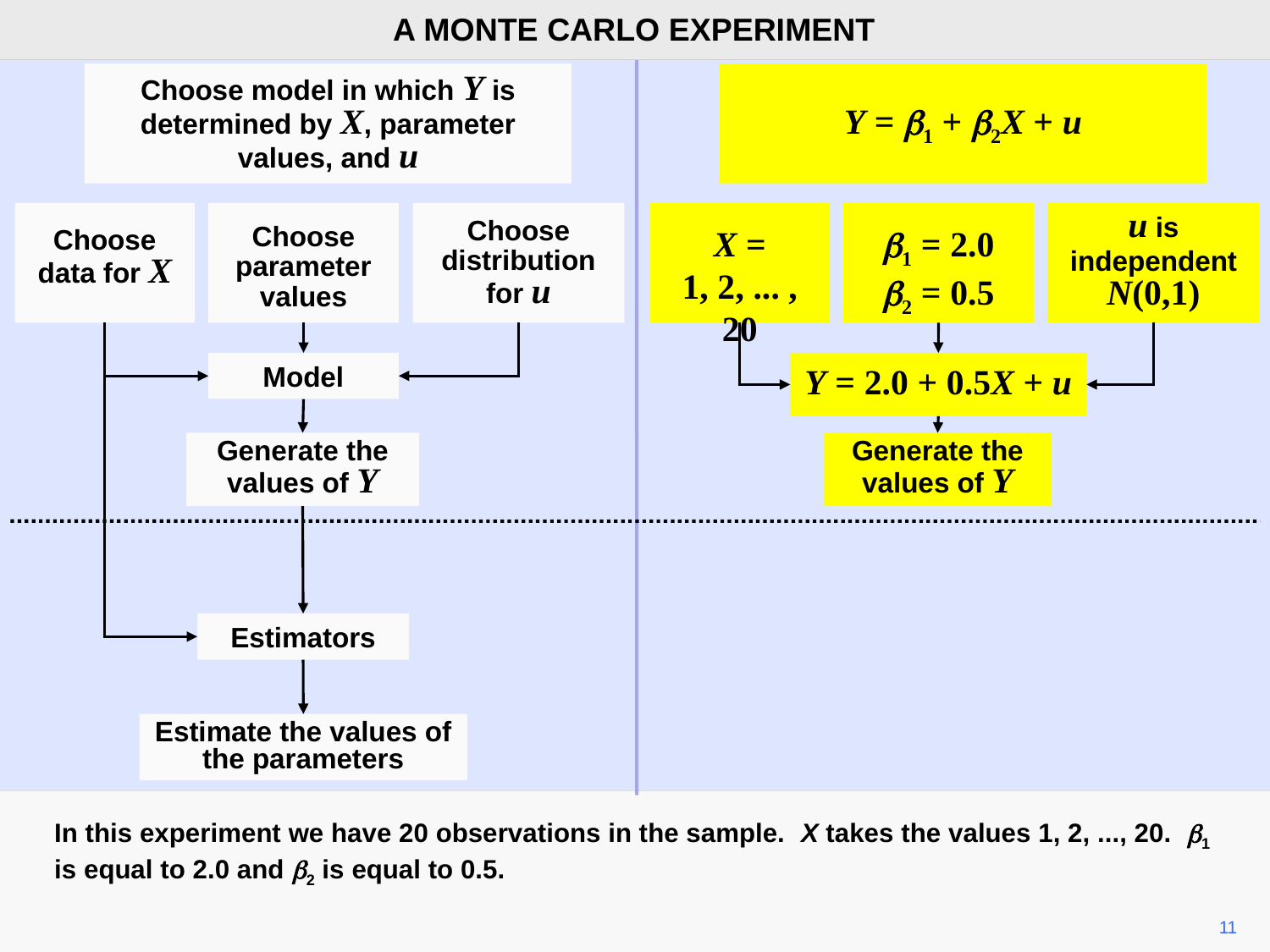

A MONTE CARLO EXPERIMENT

Choose model in which Y is determined by X, parameter values, and u

Y = β1 + β2X + u

Choose
data for X

Choose
parameter
values

Choose
distribution
for u

X =
1, 2, ... , 20

β1 = 2.0
β2 = 0.5
u is independent N(0,1)
Model
Y = 2.0 + 0.5X + u
Generate the values of Y
Generate the values of Y

Estimators
Estimate the values of the parameters

In this experiment we have 20 observations in the sample.  X takes the values 1, 2, ..., 20.  β1 is equal to 2.0 and β2 is equal to 0.5.
11